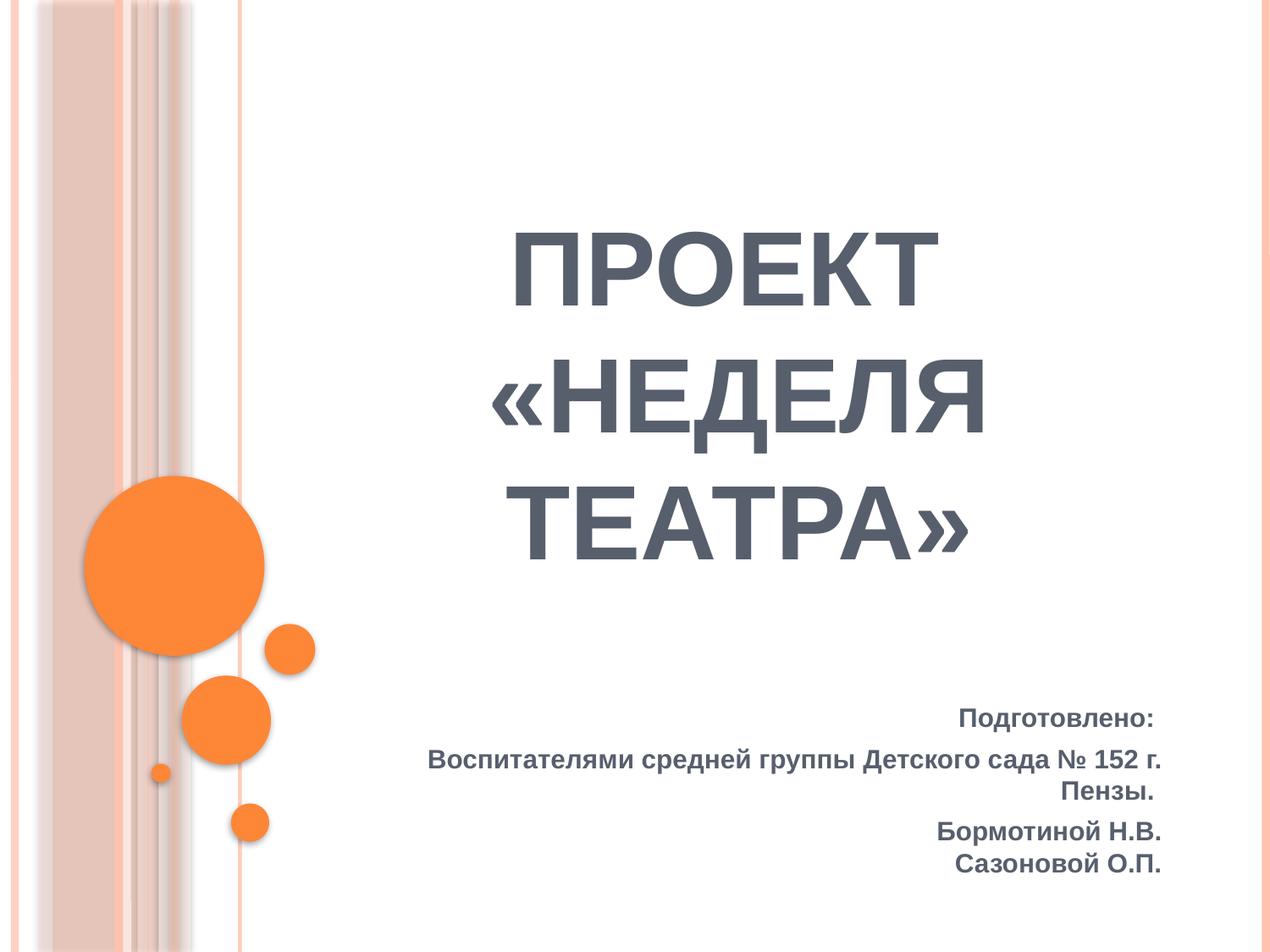

# Проект «Неделя Театра»
Подготовлено:
Воспитателями средней группы Детского сада № 152 г. Пензы.
Бормотиной Н.В.
Сазоновой О.П.